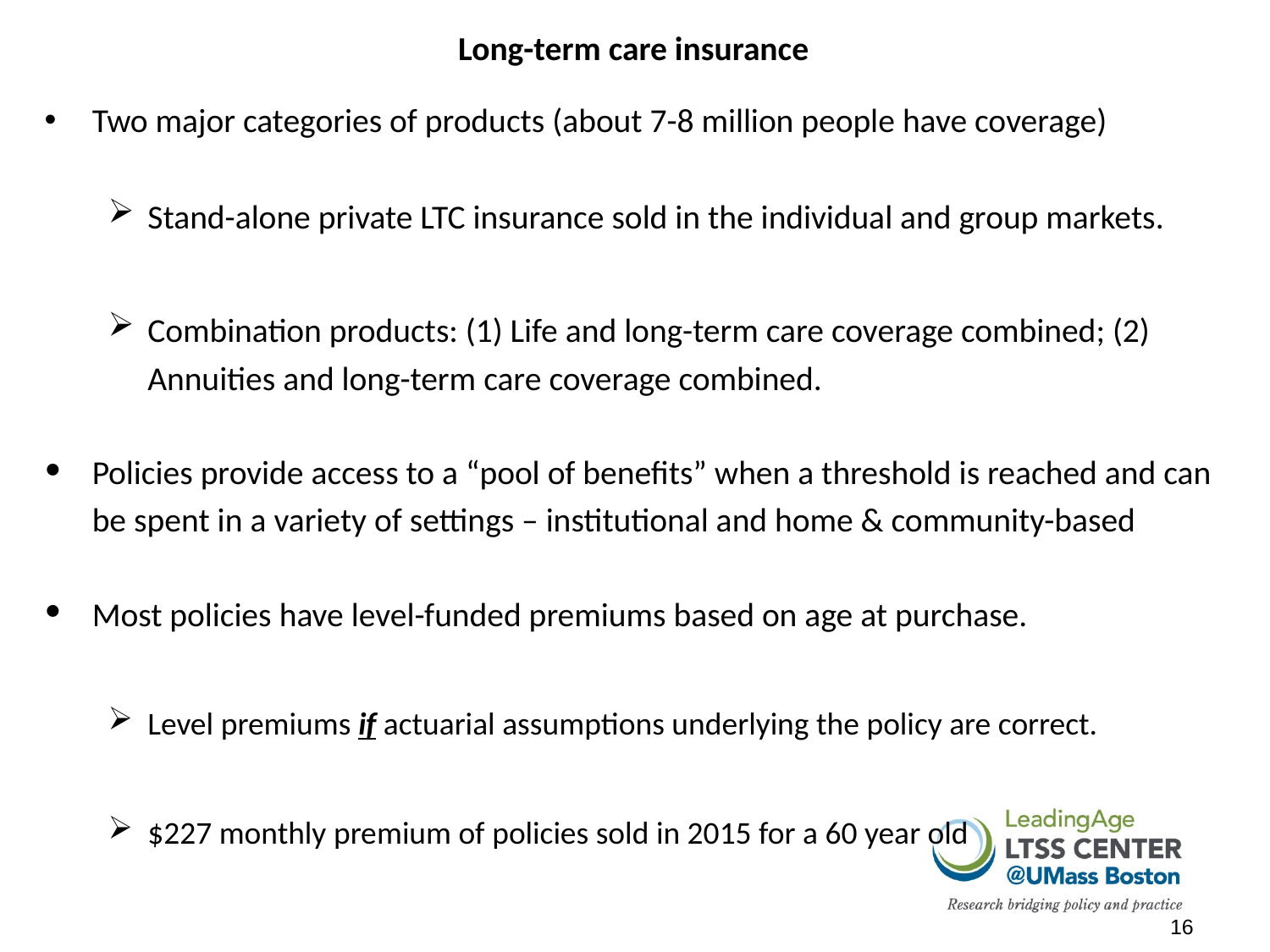

# Long-term care insurance
Two major categories of products (about 7-8 million people have coverage)

Stand-alone private LTC insurance sold in the individual and group markets.

Combination products: (1) Life and long-term care coverage combined; (2) Annuities and long-term care coverage combined.

Policies provide access to a “pool of benefits” when a threshold is reached and can be spent in a variety of settings – institutional and home & community-based

Most policies have level-funded premiums based on age at purchase.

Level premiums if actuarial assumptions underlying the policy are correct.

$227 monthly premium of policies sold in 2015 for a 60 year old

16